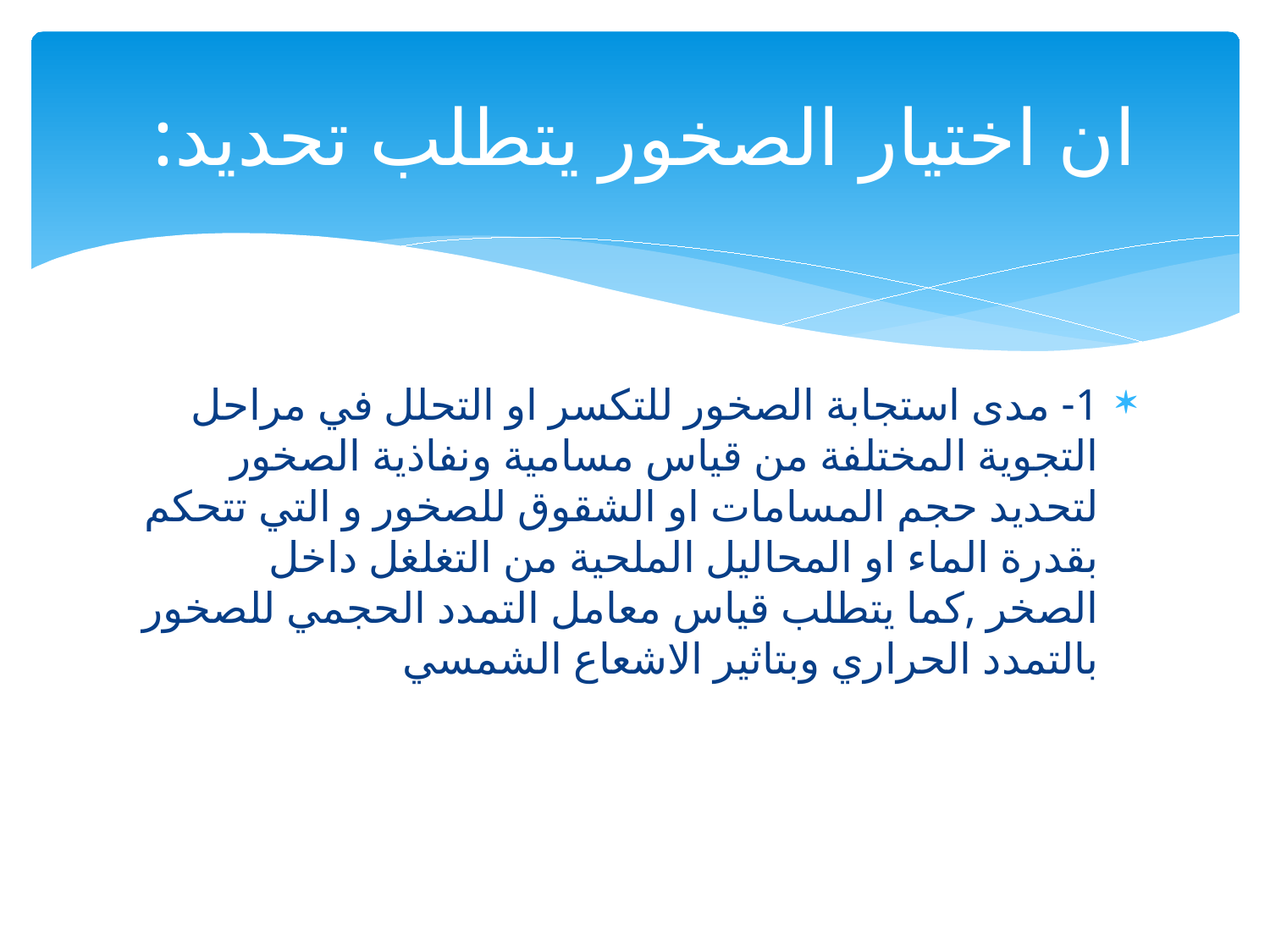

# ان اختيار الصخور يتطلب تحديد:
1-	 مدى استجابة الصخور للتكسر او التحلل في مراحل التجوية المختلفة من قياس مسامية ونفاذية الصخور لتحديد حجم المسامات او الشقوق للصخور و التي تتحكم بقدرة الماء او المحاليل الملحية من التغلغل داخل الصخر ,كما يتطلب قياس معامل التمدد الحجمي للصخور بالتمدد الحراري وبتاثير الاشعاع الشمسي